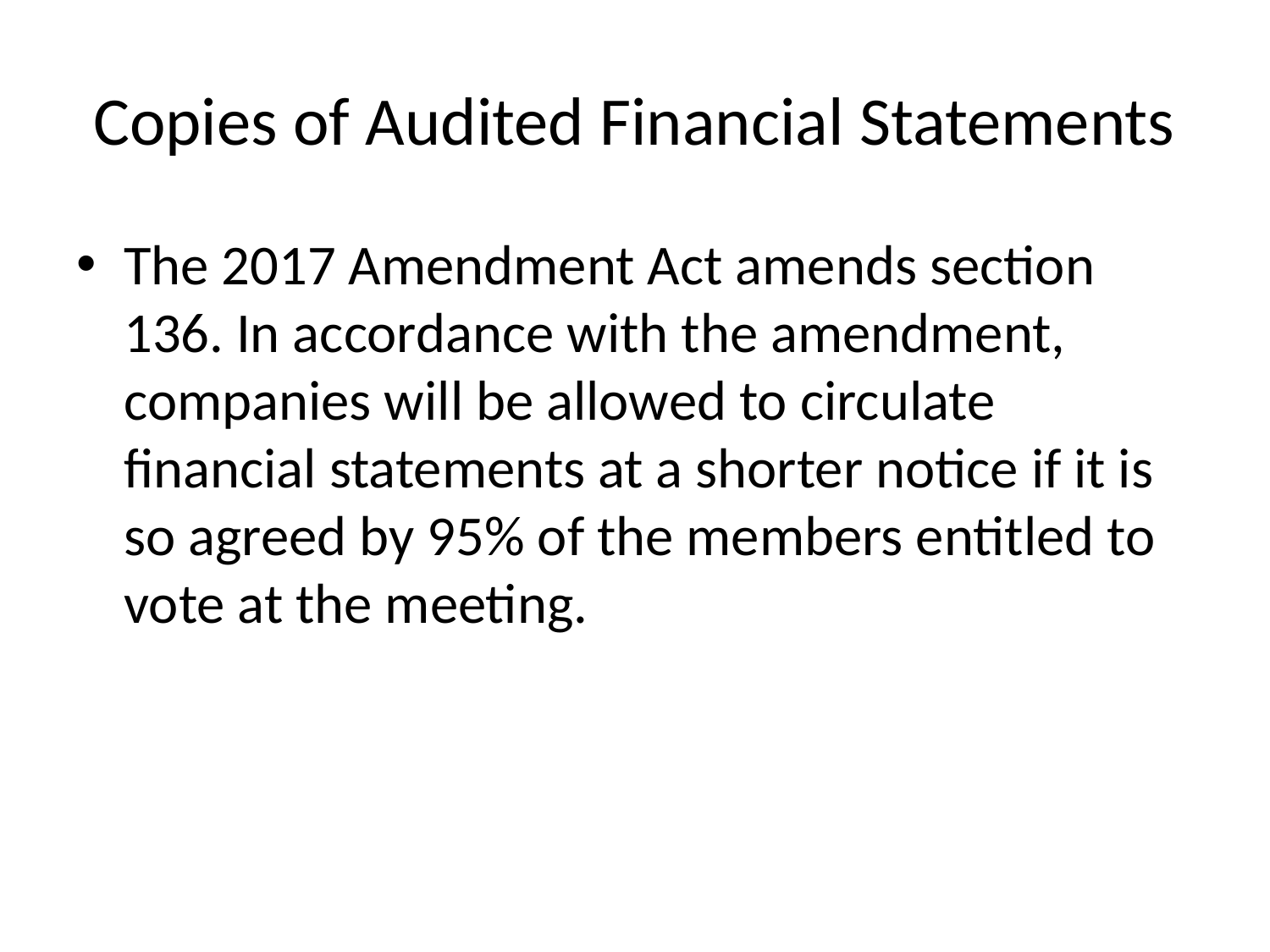

# Copies of Audited Financial Statements
The 2017 Amendment Act amends section 136. In accordance with the amendment, companies will be allowed to circulate financial statements at a shorter notice if it is so agreed by 95% of the members entitled to vote at the meeting.